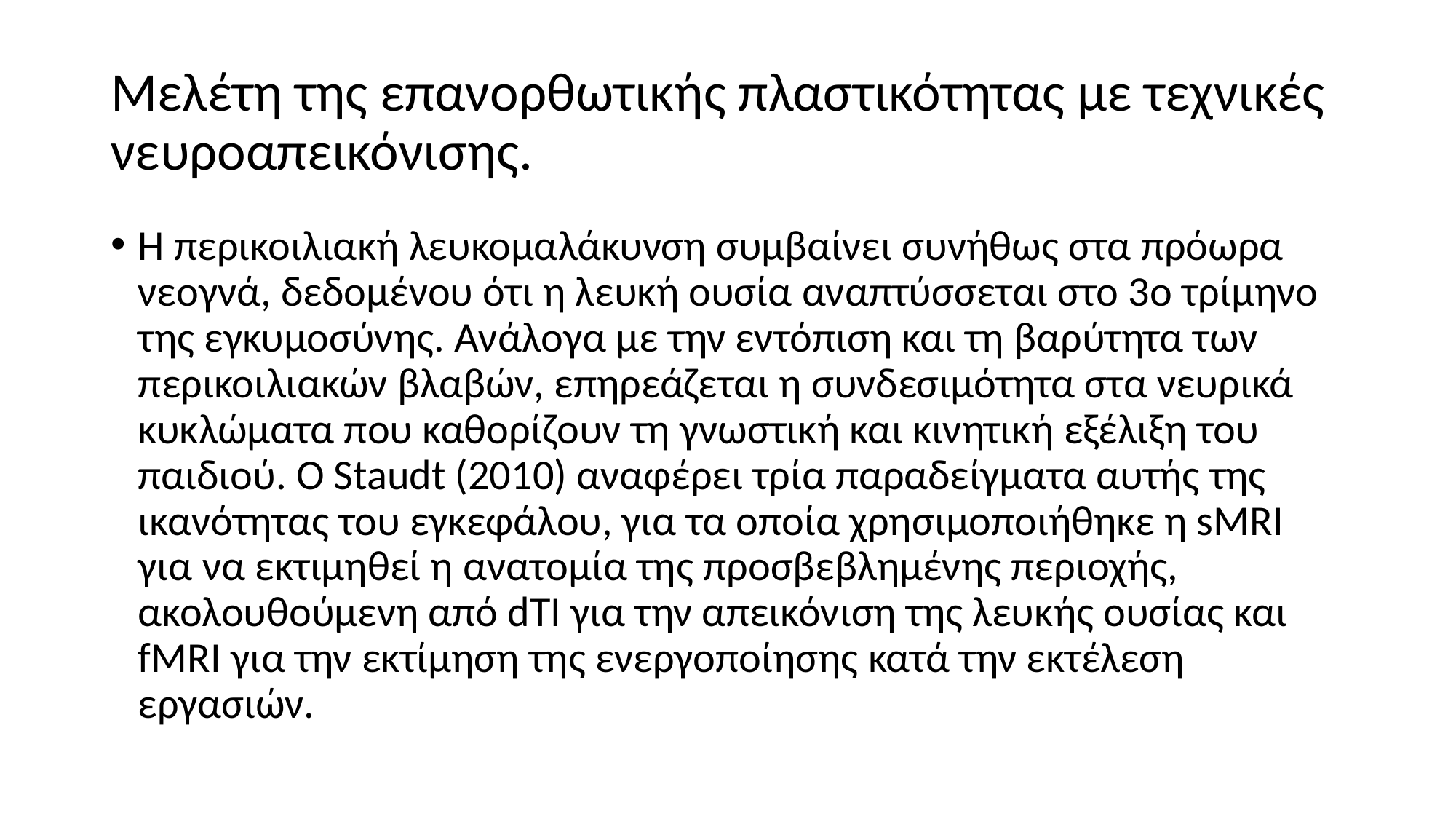

# Μελέτη της επανορθωτικής πλαστικότητας με τεχνικές νευροαπεικόνισης.
H περικοιλιακή λευκομαλάκυνση συμβαίνει συνήθως στα πρόωρα νεογνά, δεδομένου ότι η λευκή ουσία αναπτύσσεται στο 3ο τρίμηνο της εγκυμοσύνης. Ανάλογα με την εντόπιση και τη βαρύτητα των περικοιλιακών βλαβών, επηρεάζεται η συνδεσιμότητα στα νευρικά κυκλώματα που καθορίζουν τη γνωστική και κινητική εξέλιξη του παιδιού. Ο Staudt (2010) αναφέρει τρία παραδείγματα αυτής της ικανότητας του εγκεφάλου, για τα οποία χρησιμοποιήθηκε η sMRI για να εκτιμηθεί η ανατομία της προσβεβλημένης περιοχής, ακολουθούμενη από dTI για την απεικόνιση της λευκής ουσίας και fMRI για την εκτίμηση της ενεργοποίησης κατά την εκτέλεση εργασιών.